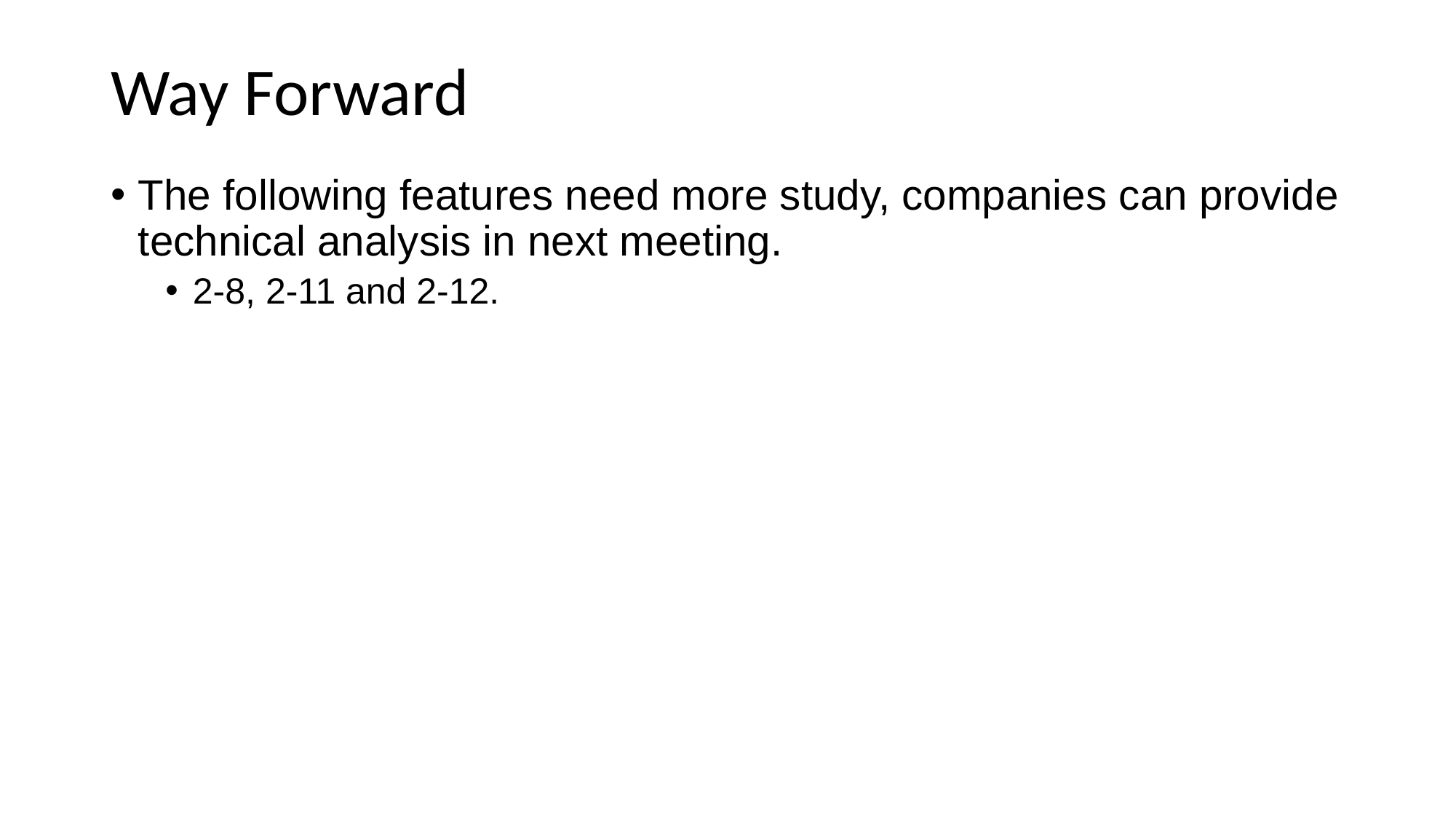

# Way Forward
The following features need more study, companies can provide technical analysis in next meeting.
2-8, 2-11 and 2-12.